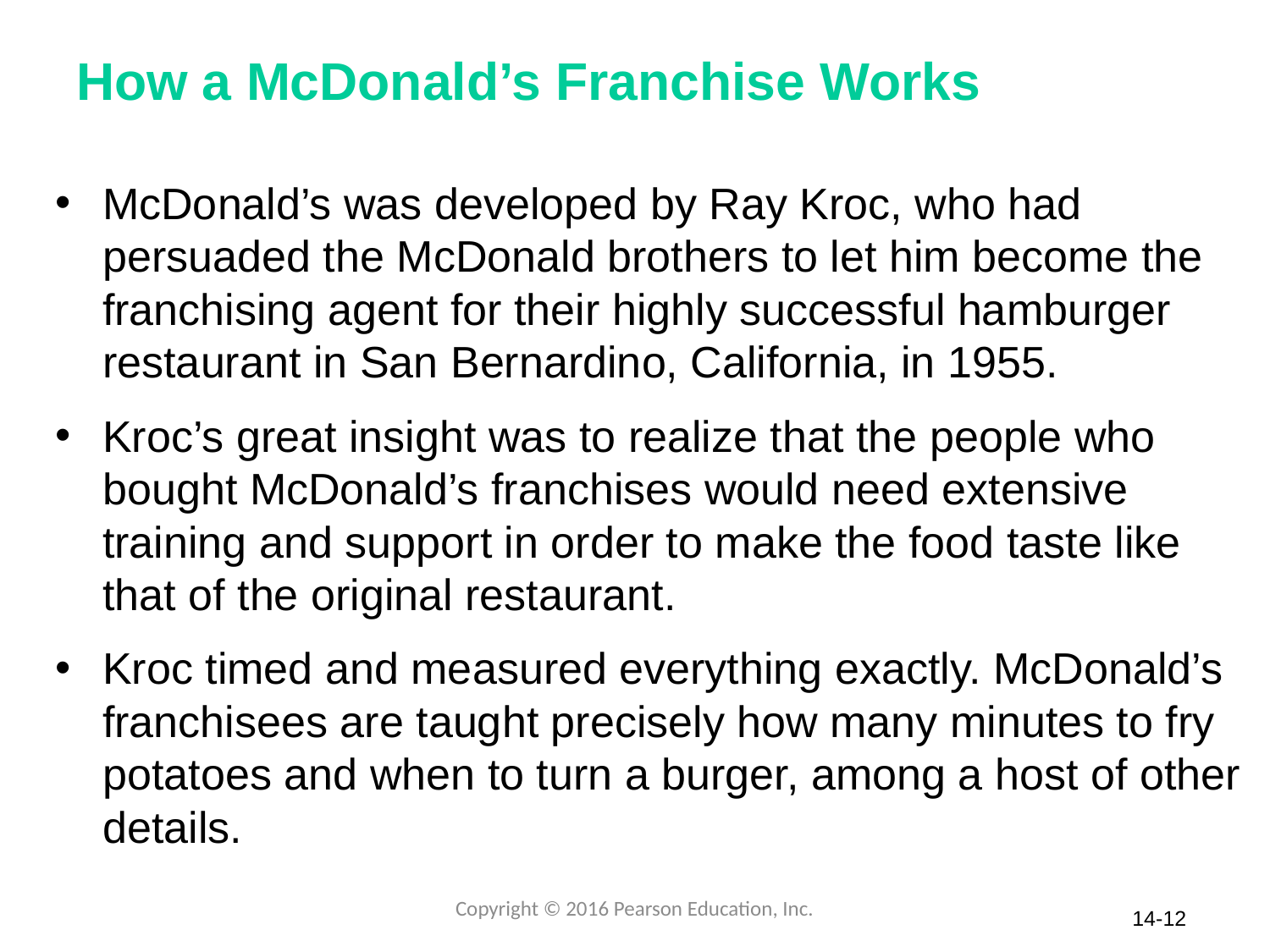

# How a McDonald’s Franchise Works
McDonald’s was developed by Ray Kroc, who had persuaded the McDonald brothers to let him become the franchising agent for their highly successful hamburger restaurant in San Bernardino, California, in 1955.

Kroc’s great insight was to realize that the people who bought McDonald’s franchises would need extensive training and support in order to make the food taste like that of the original restaurant.

Kroc timed and measured everything exactly. McDonald’s franchisees are taught precisely how many minutes to fry potatoes and when to turn a burger, among a host of other details.
Copyright © 2016 Pearson Education, Inc.